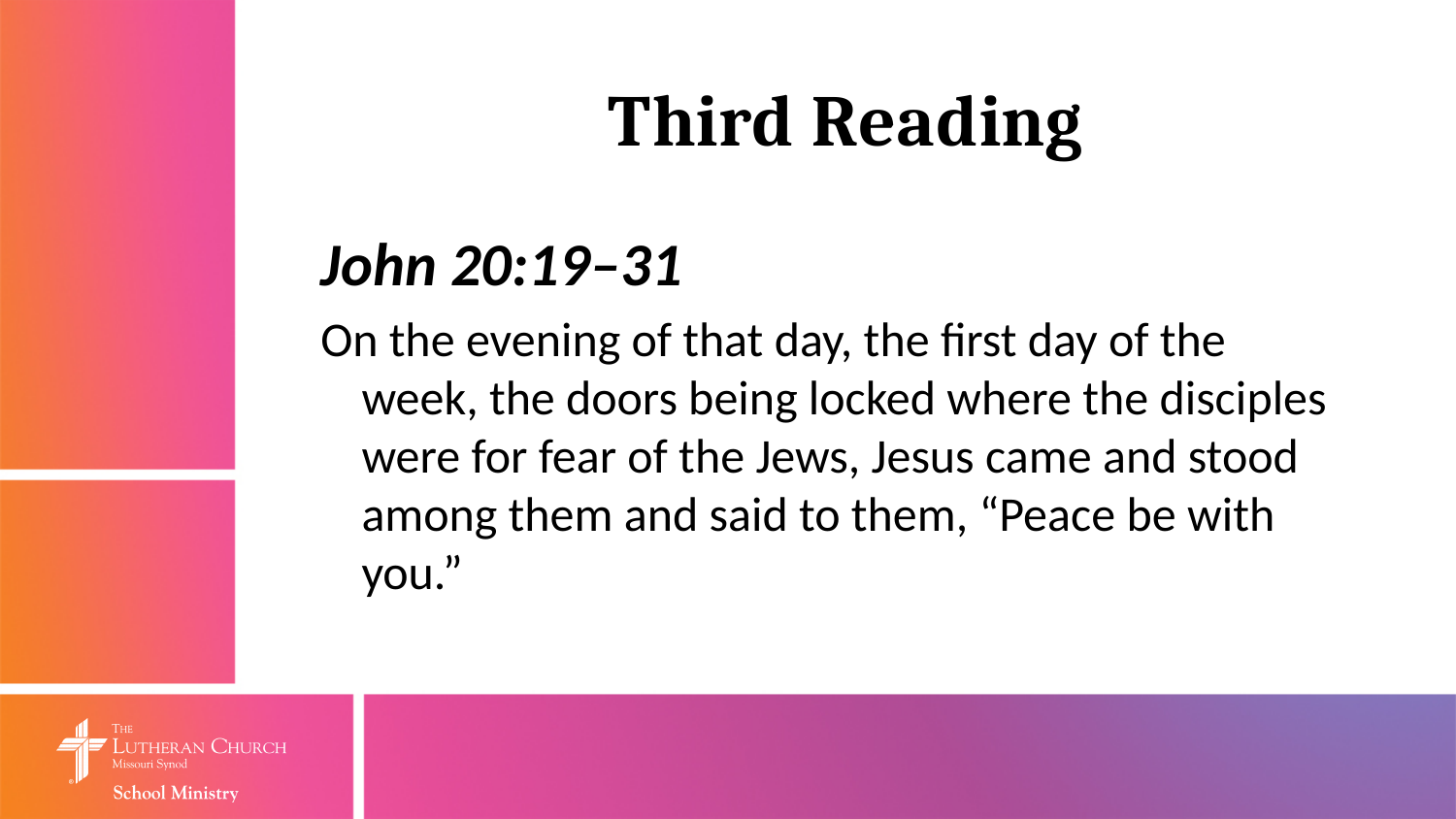

# Third Reading
John 20:19–31
On the evening of that day, the first day of the week, the doors being locked where the disciples were for fear of the Jews, Jesus came and stood among them and said to them, “Peace be with you.”